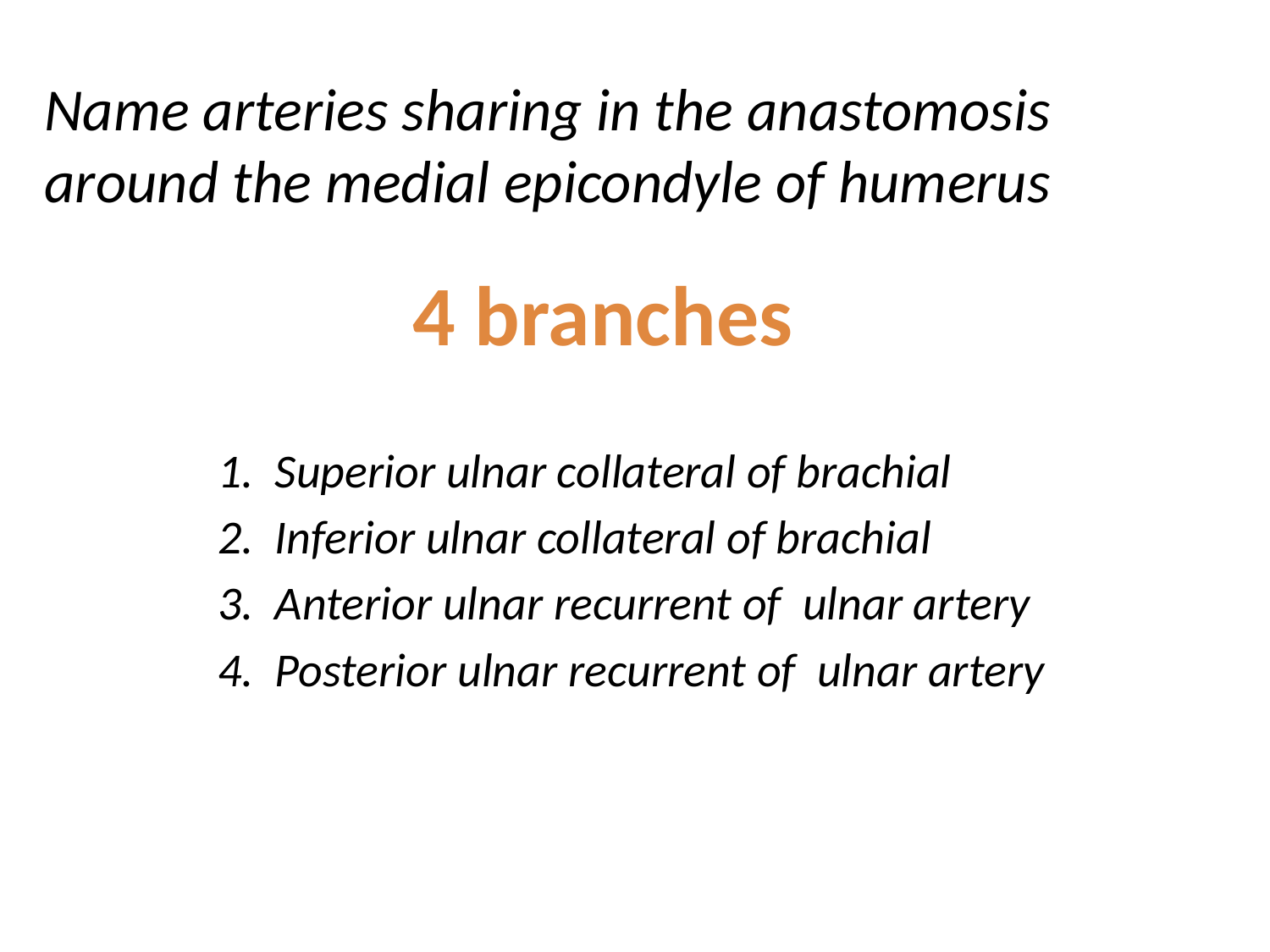

# Name arteries sharing in the anastomosis around the medial epicondyle of humerus
4 branches
Superior ulnar collateral of brachial
Inferior ulnar collateral of brachial
Anterior ulnar recurrent of  ulnar artery
Posterior ulnar recurrent of  ulnar artery